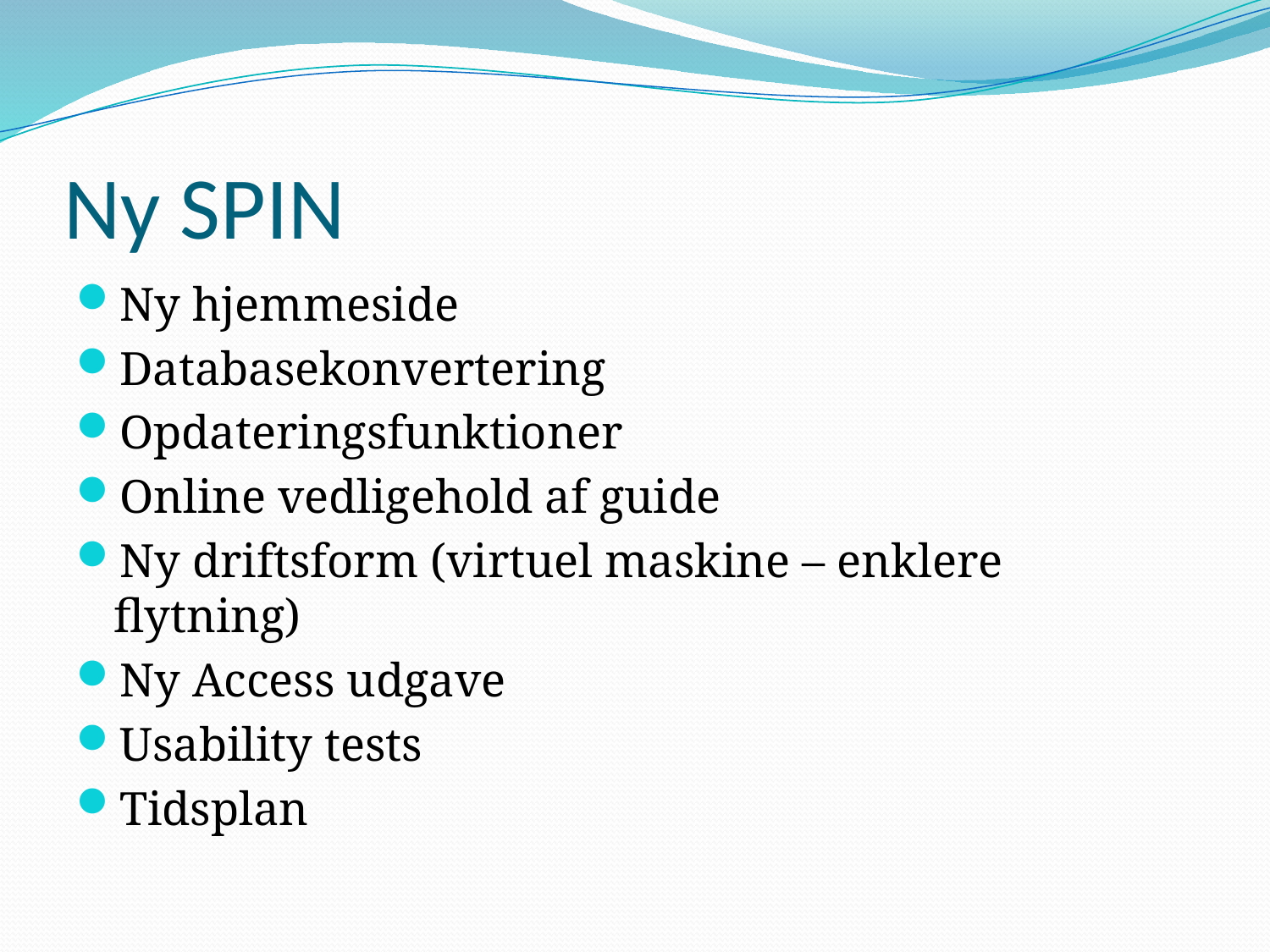

# Ny SPIN
Ny hjemmeside
Databasekonvertering
Opdateringsfunktioner
Online vedligehold af guide
Ny driftsform (virtuel maskine – enklere flytning)
Ny Access udgave
Usability tests
Tidsplan